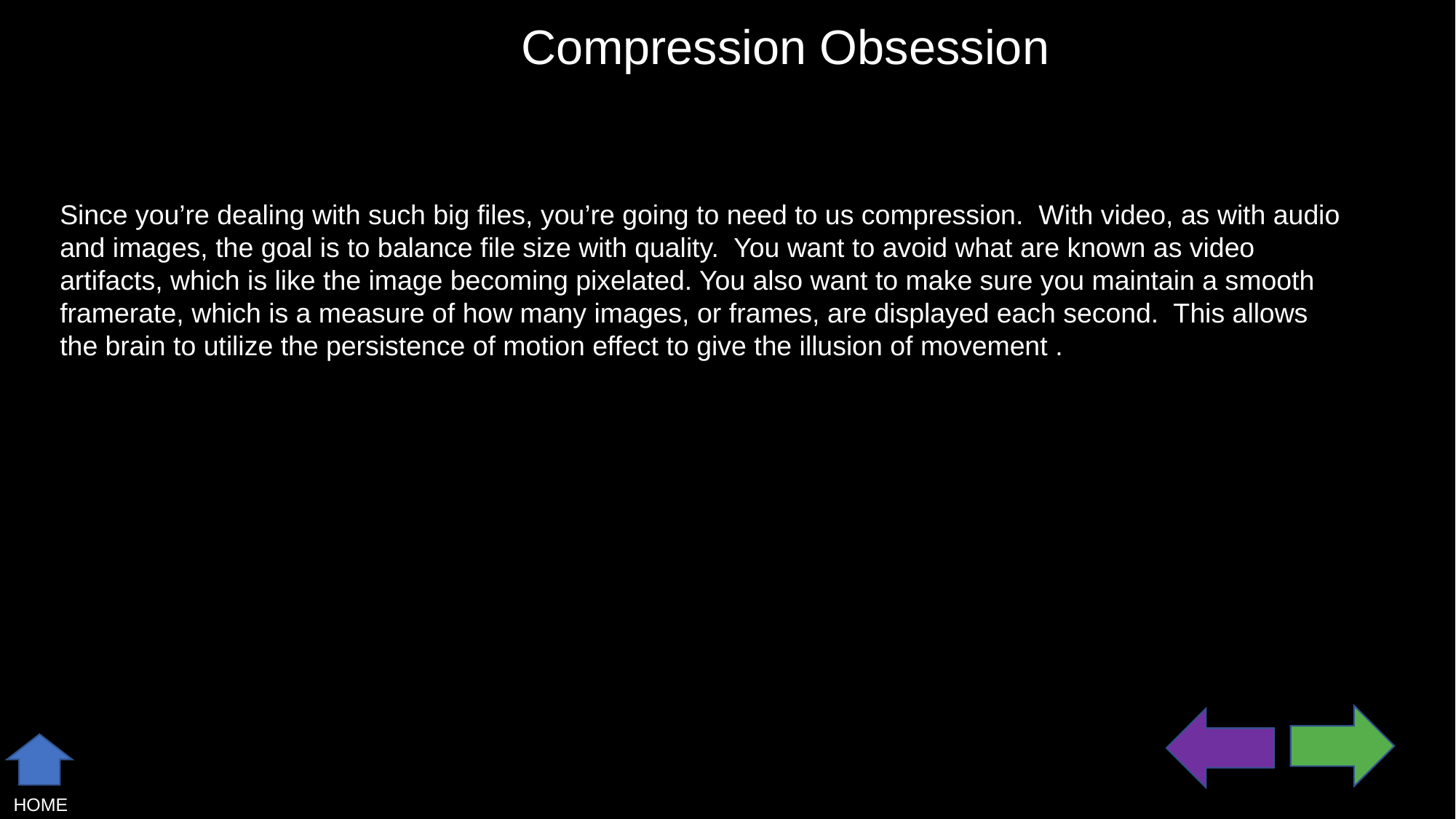

Compression Obsession
Since you’re dealing with such big files, you’re going to need to us compression.  With video, as with audio and images, the goal is to balance file size with quality.  You want to avoid what are known as video artifacts, which is like the image becoming pixelated. You also want to make sure you maintain a smooth framerate, which is a measure of how many images, or frames, are displayed each second.  This allows the brain to utilize the persistence of motion effect to give the illusion of movement .

HOME